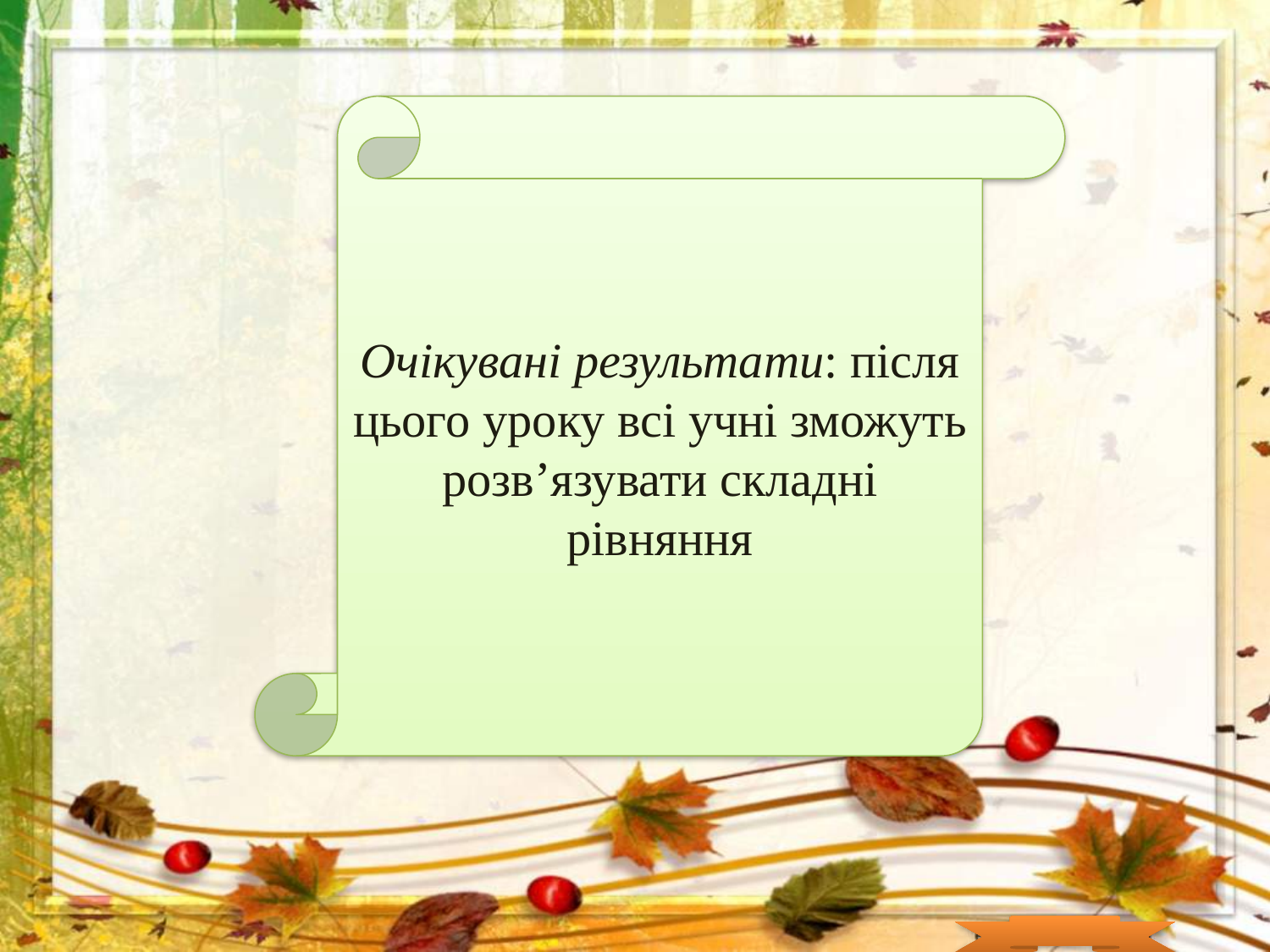

Очікувані результати: після цього уроку всі учні зможуть розв’язувати складні рівняння